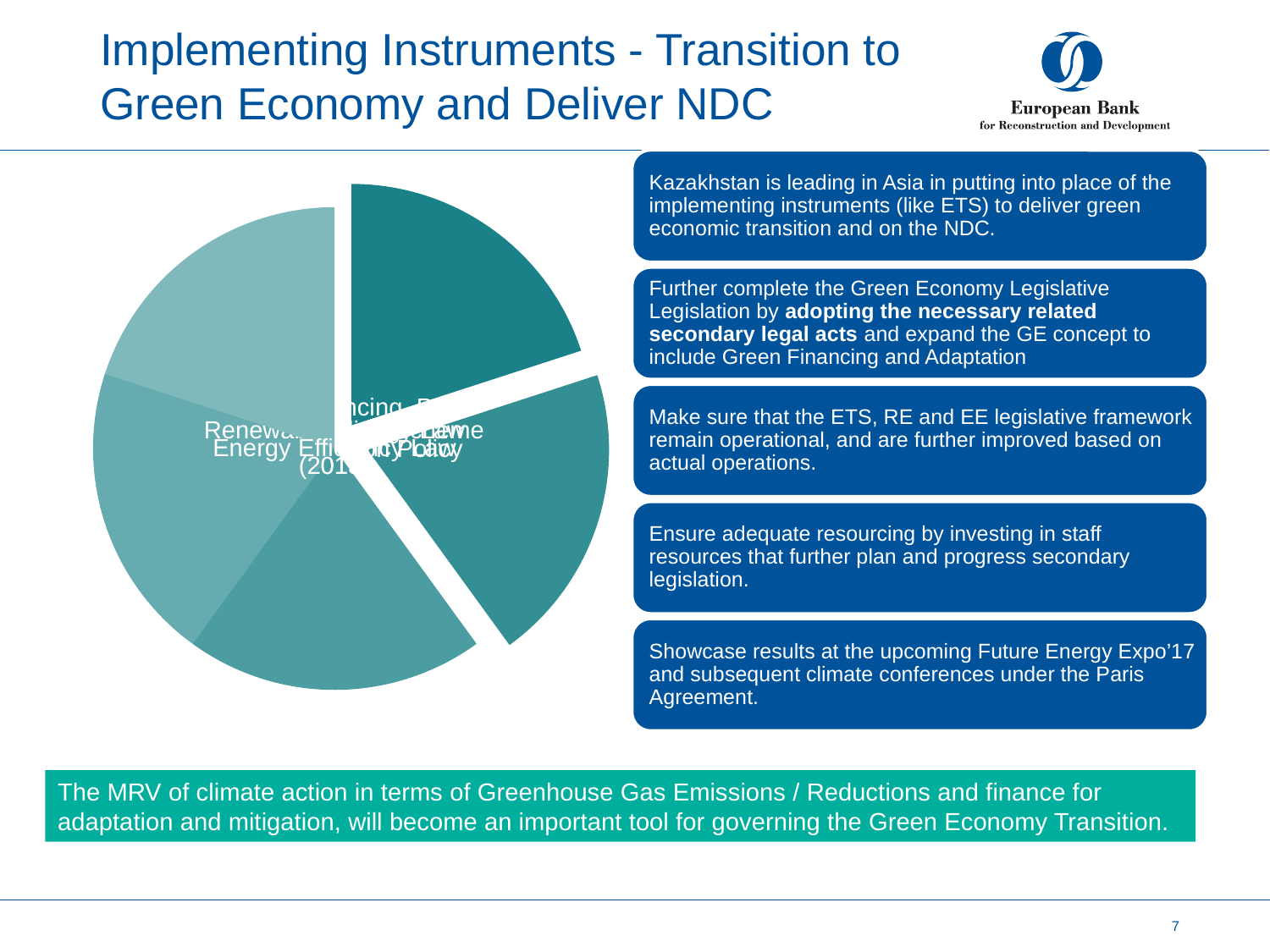

# Implementing Instruments - Transition to Green Economy and Deliver NDC
Green Financing  Policy
(2017)
Adaptation Policy
Emissions Trading Scheme
(2013)
Renewable Energy Law
(2013)
Energy Efficiency Law
Kazakhstan is leading in Asia in putting into place of the implementing instruments (like ETS) to deliver green economic transition and on the NDC.
Further complete the Green Economy Legislative Legislation by adopting the necessary related secondary legal acts and expand the GE concept to include Green Financing and Adaptation
Make sure that the ETS, RE and EE legislative framework remain operational, and are further improved based on actual operations.
Ensure adequate resourcing by investing in staff resources that further plan and progress secondary legislation.
Showcase results at the upcoming Future Energy Expo’17 and subsequent climate conferences under the Paris Agreement.
The MRV of climate action in terms of Greenhouse Gas Emissions / Reductions and finance for adaptation and mitigation, will become an important tool for governing the Green Economy Transition.
7